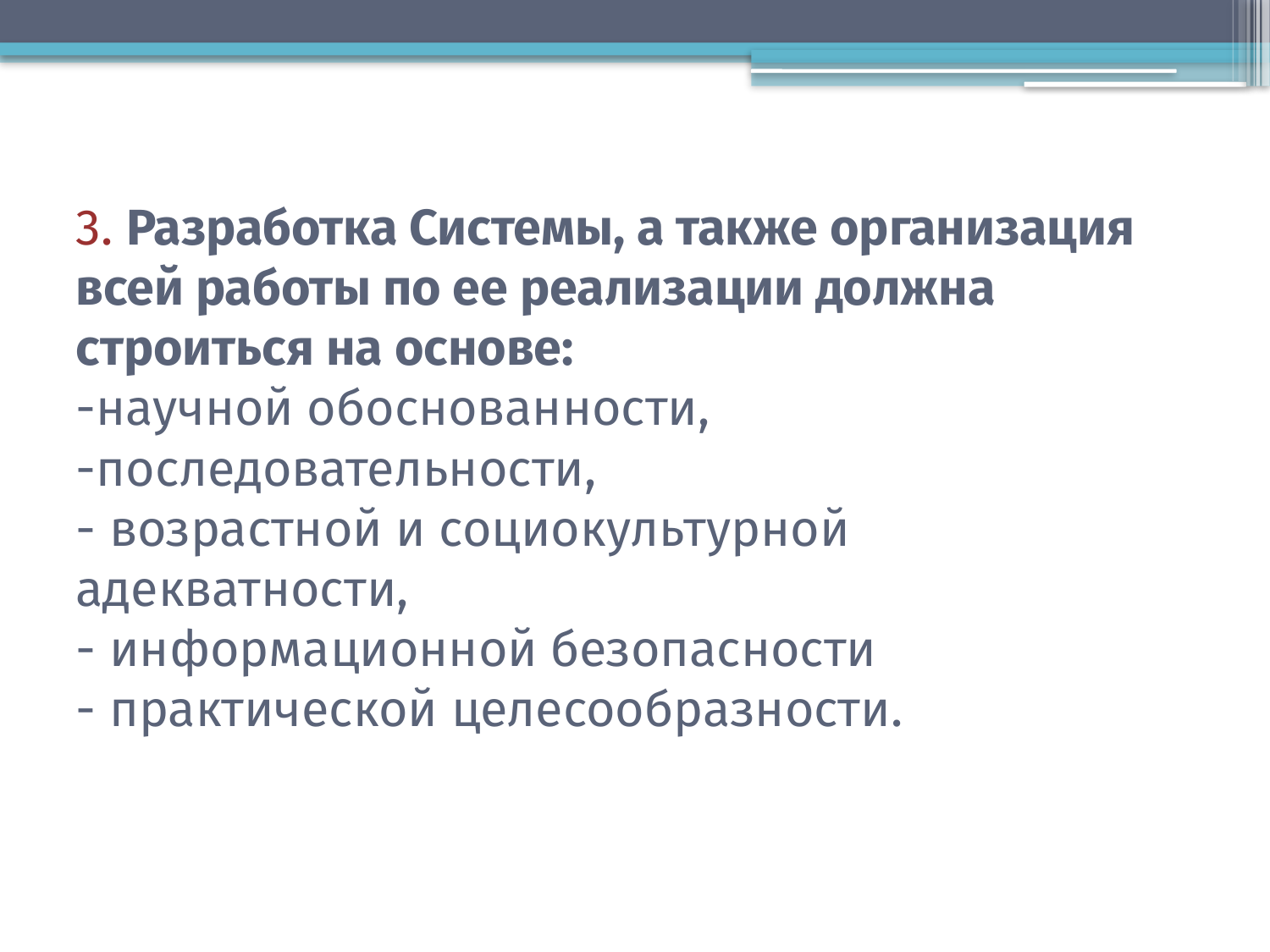

# 3. Разработка Системы, а также организация всей работы по ее реализации должна строиться на основе: -научной обоснованности, -последовательности, - возрастной и социокультурной адекватности, - информационной безопасности - практической целесообразности.